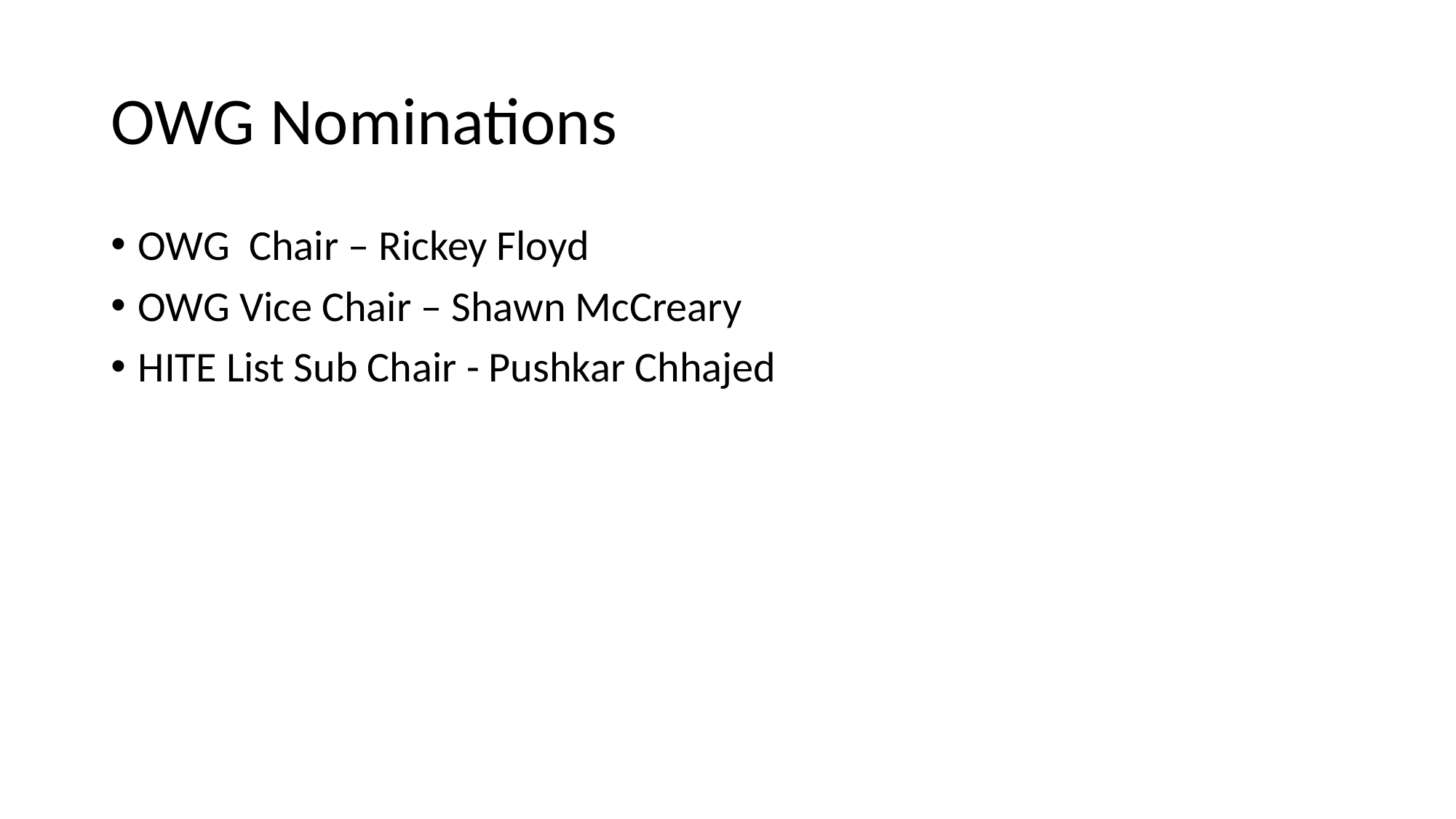

# OWG Nominations
OWG  Chair – Rickey Floyd
OWG Vice Chair – Shawn McCreary
HITE List Sub Chair - Pushkar Chhajed